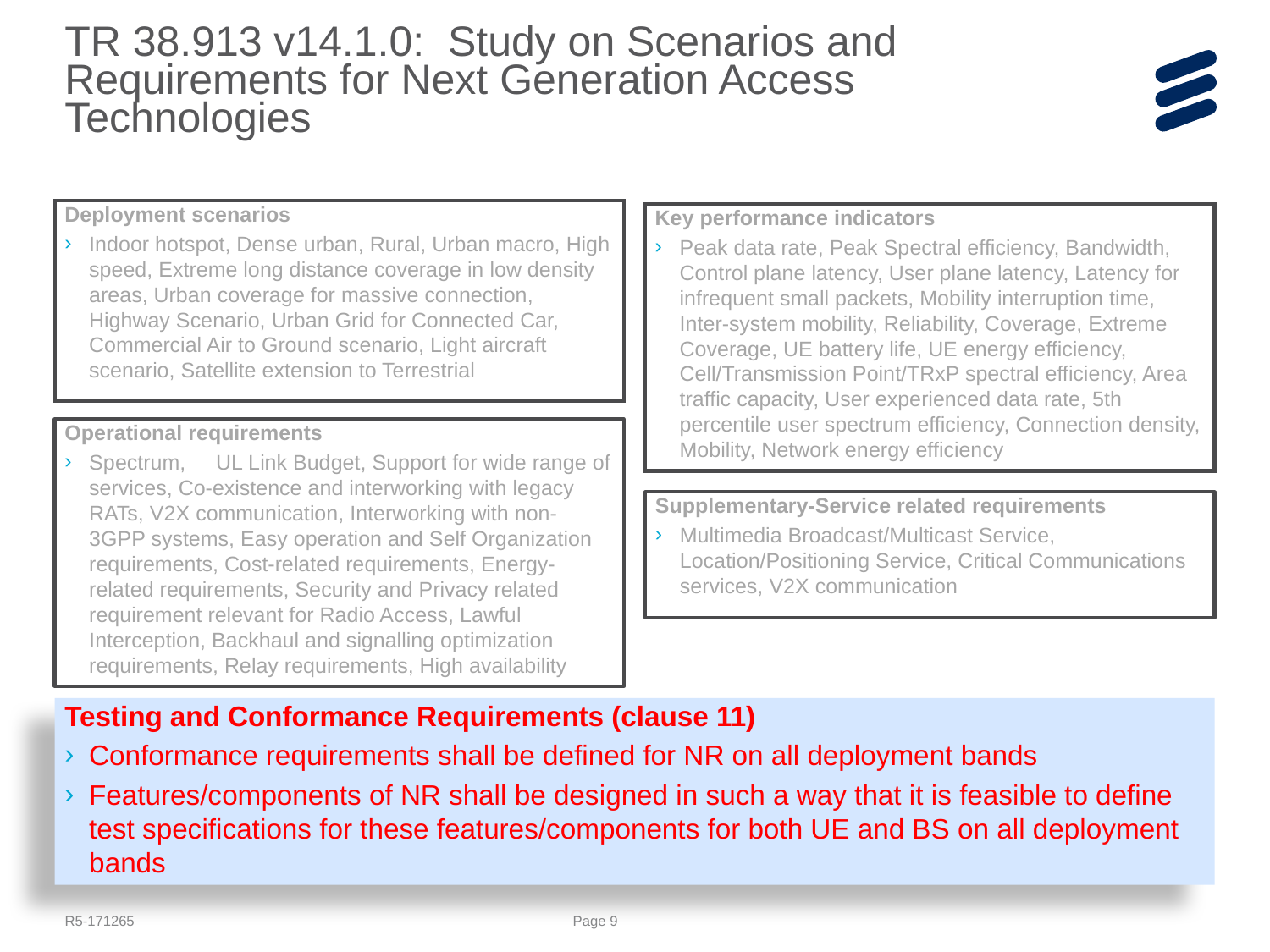

# TR 38.913 v14.1.0:  Study on Scenarios and Requirements for Next Generation Access Technologies
Deployment scenarios
Indoor hotspot, Dense urban, Rural, Urban macro, High speed, Extreme long distance coverage in low density areas, Urban coverage for massive connection, Highway Scenario, Urban Grid for Connected Car, Commercial Air to Ground scenario, Light aircraft scenario, Satellite extension to Terrestrial

Key performance indicators
Peak data rate, Peak Spectral efficiency, Bandwidth, Control plane latency, User plane latency, Latency for infrequent small packets, Mobility interruption time, Inter-system mobility, Reliability, Coverage, Extreme Coverage, UE battery life, UE energy efficiency, Cell/Transmission Point/TRxP spectral efficiency, Area traffic capacity, User experienced data rate, 5th percentile user spectrum efficiency, Connection density, Mobility, Network energy efficiency
Operational requirements
Spectrum,	UL Link Budget, Support for wide range of services, Co-existence and interworking with legacy RATs, V2X communication, Interworking with non-3GPP systems, Easy operation and Self Organization requirements, Cost-related requirements, Energy-related requirements, Security and Privacy related requirement relevant for Radio Access, Lawful Interception, Backhaul and signalling optimization requirements, Relay requirements, High availability
Supplementary-Service related requirements
Multimedia Broadcast/Multicast Service, Location/Positioning Service, Critical Communications services, V2X communication
Testing and Conformance Requirements (clause 11)
Conformance requirements shall be defined for NR on all deployment bands
Features/components of NR shall be designed in such a way that it is feasible to define test specifications for these features/components for both UE and BS on all deployment bands